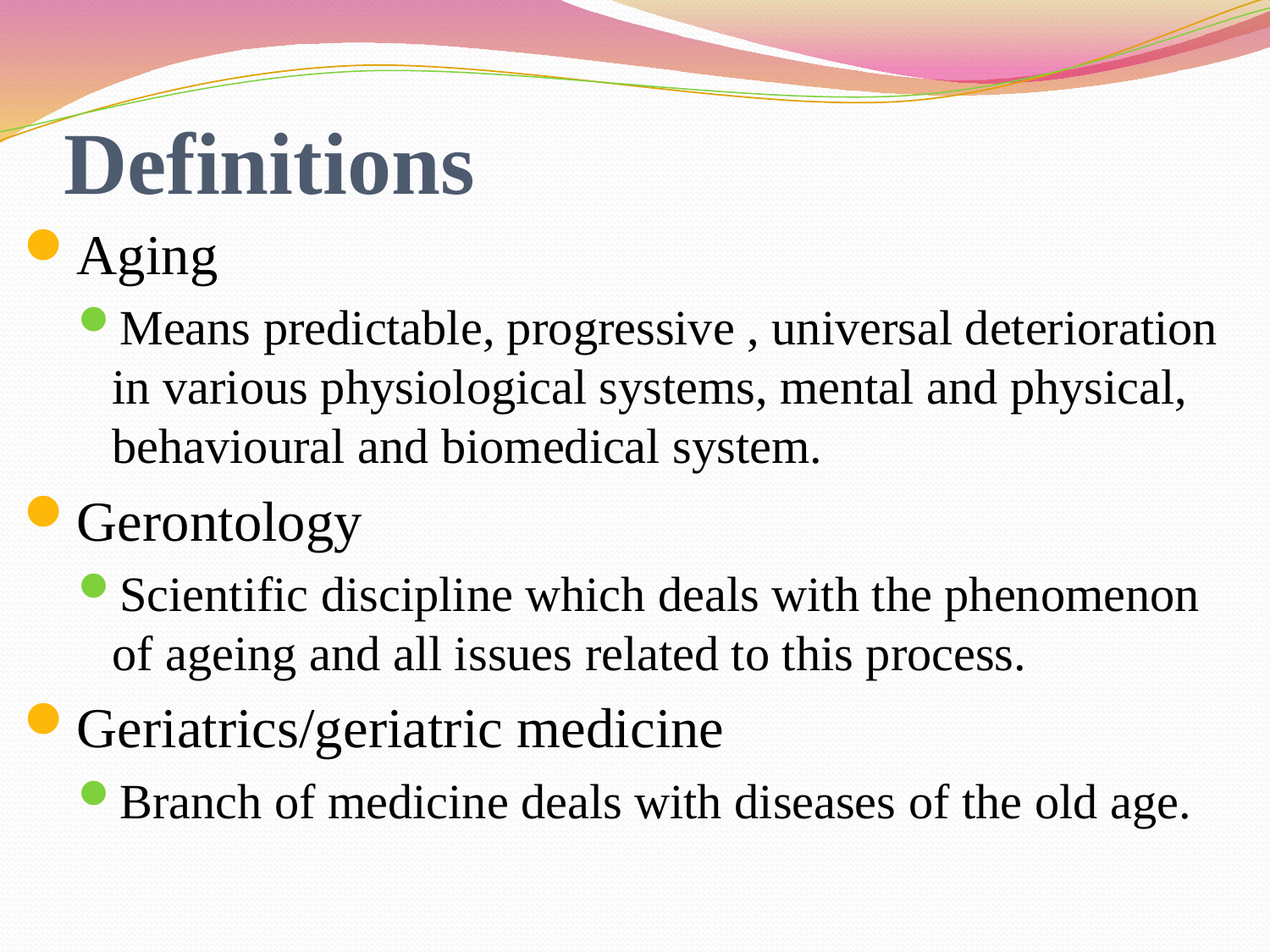

# Definitions
Aging
Means predictable, progressive , universal deterioration in various physiological systems, mental and physical, behavioural and biomedical system.
Gerontology
Scientific discipline which deals with the phenomenon of ageing and all issues related to this process.
Geriatrics/geriatric medicine
Branch of medicine deals with diseases of the old age.